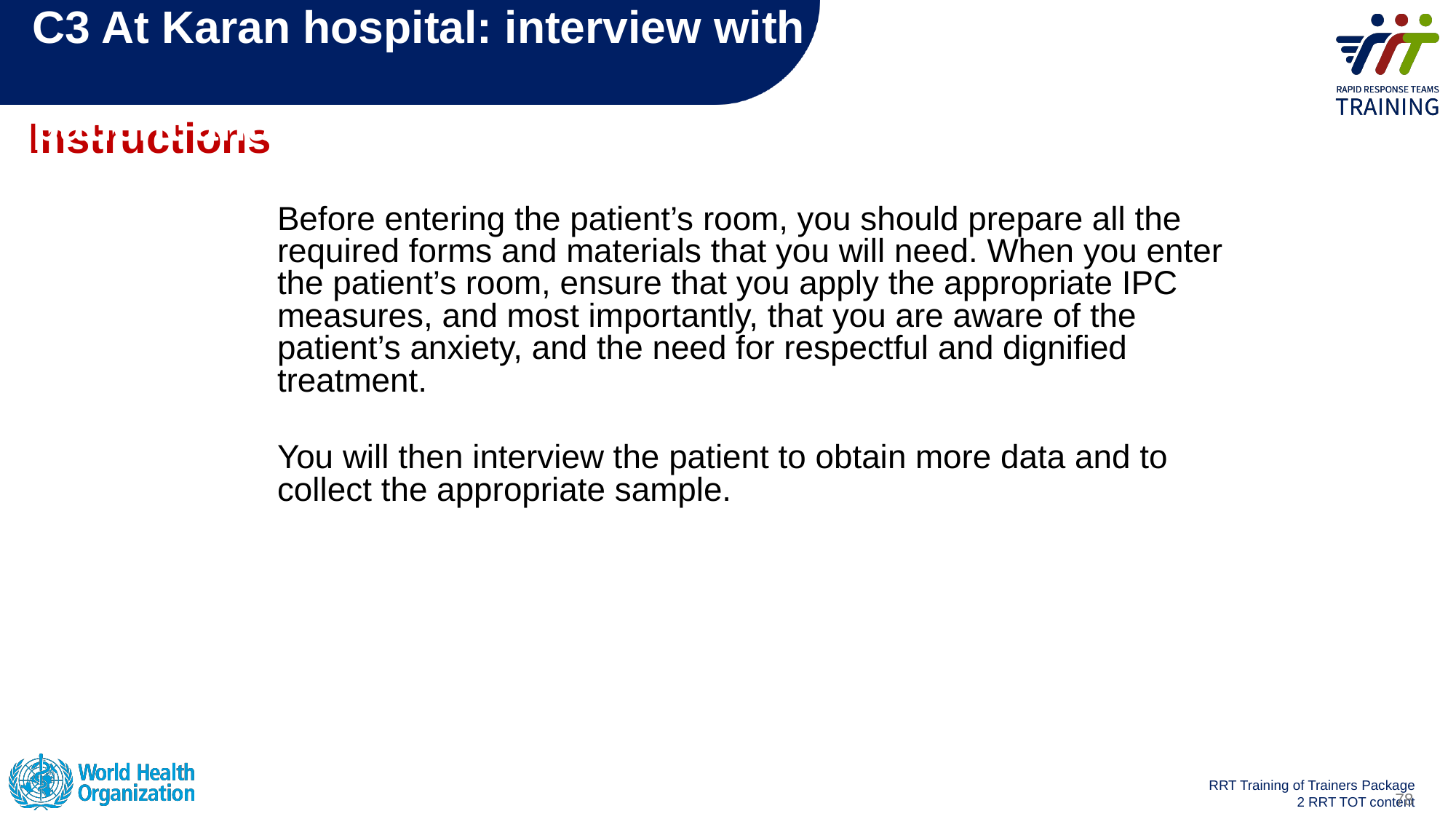

C3 At Karan hospital: interview with
patient and sample collection
Instructions
Before entering the patient’s room, you should prepare all the required forms and materials that you will need. When you enter the patient’s room, ensure that you apply the appropriate IPC measures, and most importantly, that you are aware of the patient’s anxiety, and the need for respectful and dignified treatment.

You will then interview the patient to obtain more data and to collect the appropriate sample.